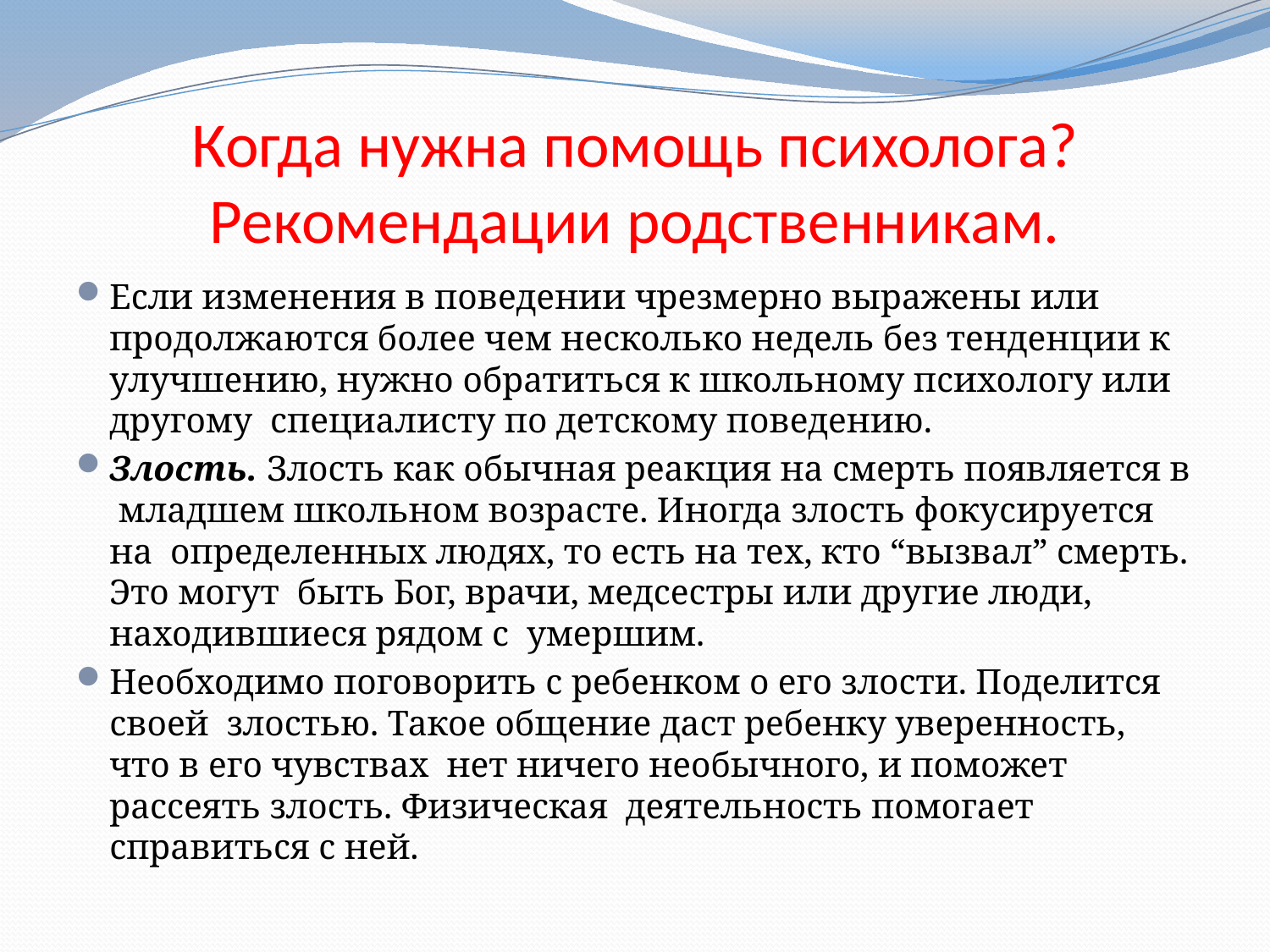

# Когда нужна помощь психолога? Рекомендации родственникам.
Если изменения в поведении чрезмерно выражены или продолжаются более чем несколько недель без тенденции к  улучшению, нужно обратиться к школьному психологу или другому  специалисту по детскому поведению.
Злость. Злость как обычная реакция на смерть появляется в  младшем школьном возрасте. Иногда злость фокусируется на  определенных людях, то есть на тех, кто “вызвал” смерть. Это могут  быть Бог, врачи, медсестры или другие люди, находившиеся рядом с  умершим.
Необходимо поговорить с ребенком о его злости. Поделится своей  злостью. Такое общение даст ребенку уверенность, что в его чувствах  нет ничего необычного, и поможет рассеять злость. Физическая  деятельность помогает справиться с ней.